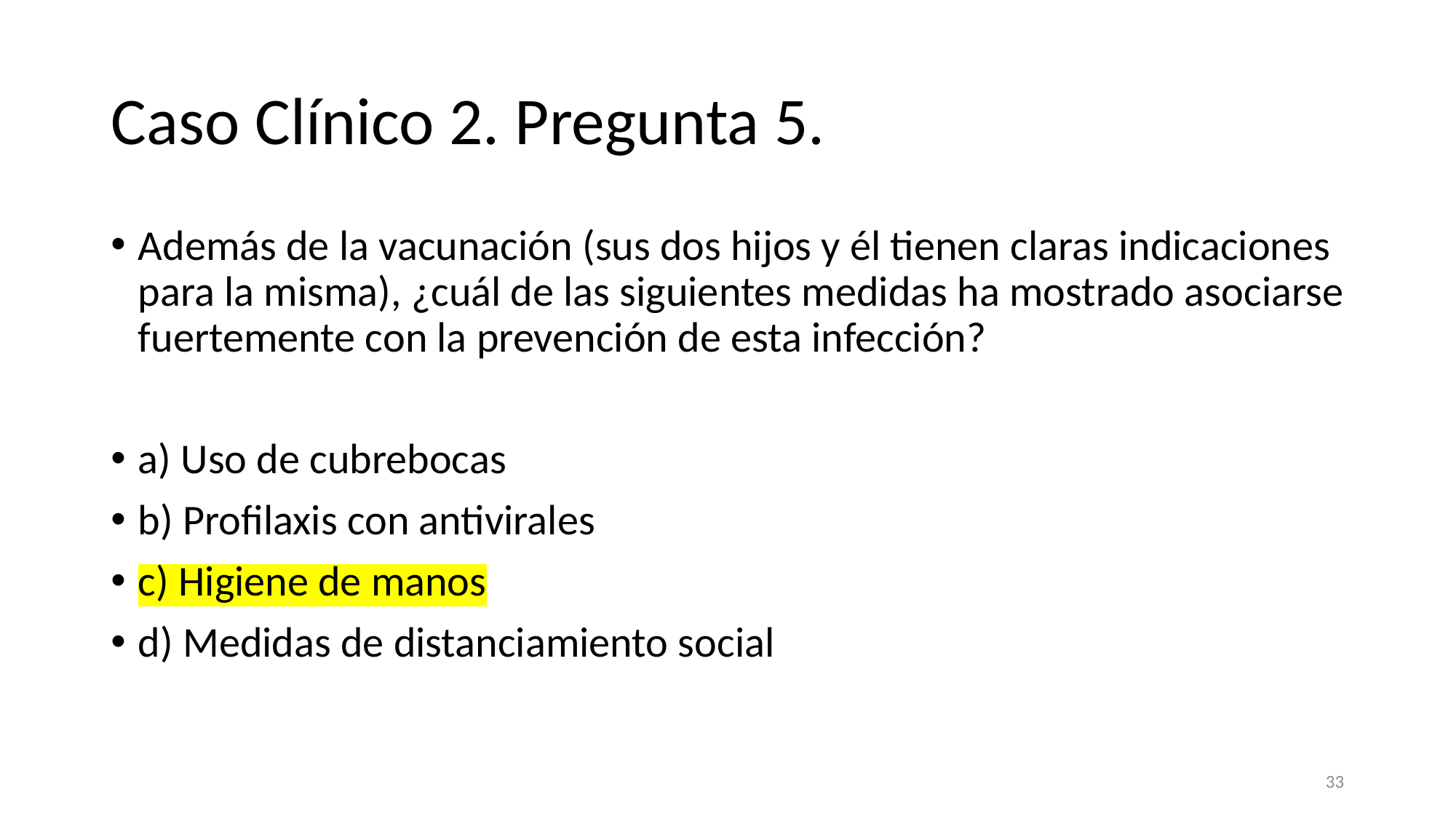

# Caso Clínico 2. Pregunta 5.
Además de la vacunación (sus dos hijos y él tienen claras indicaciones para la misma), ¿cuál de las siguientes medidas ha mostrado asociarse fuertemente con la prevención de esta infección?

a) Uso de cubrebocas
b) Profilaxis con antivirales
c) Higiene de manos
d) Medidas de distanciamiento social
33